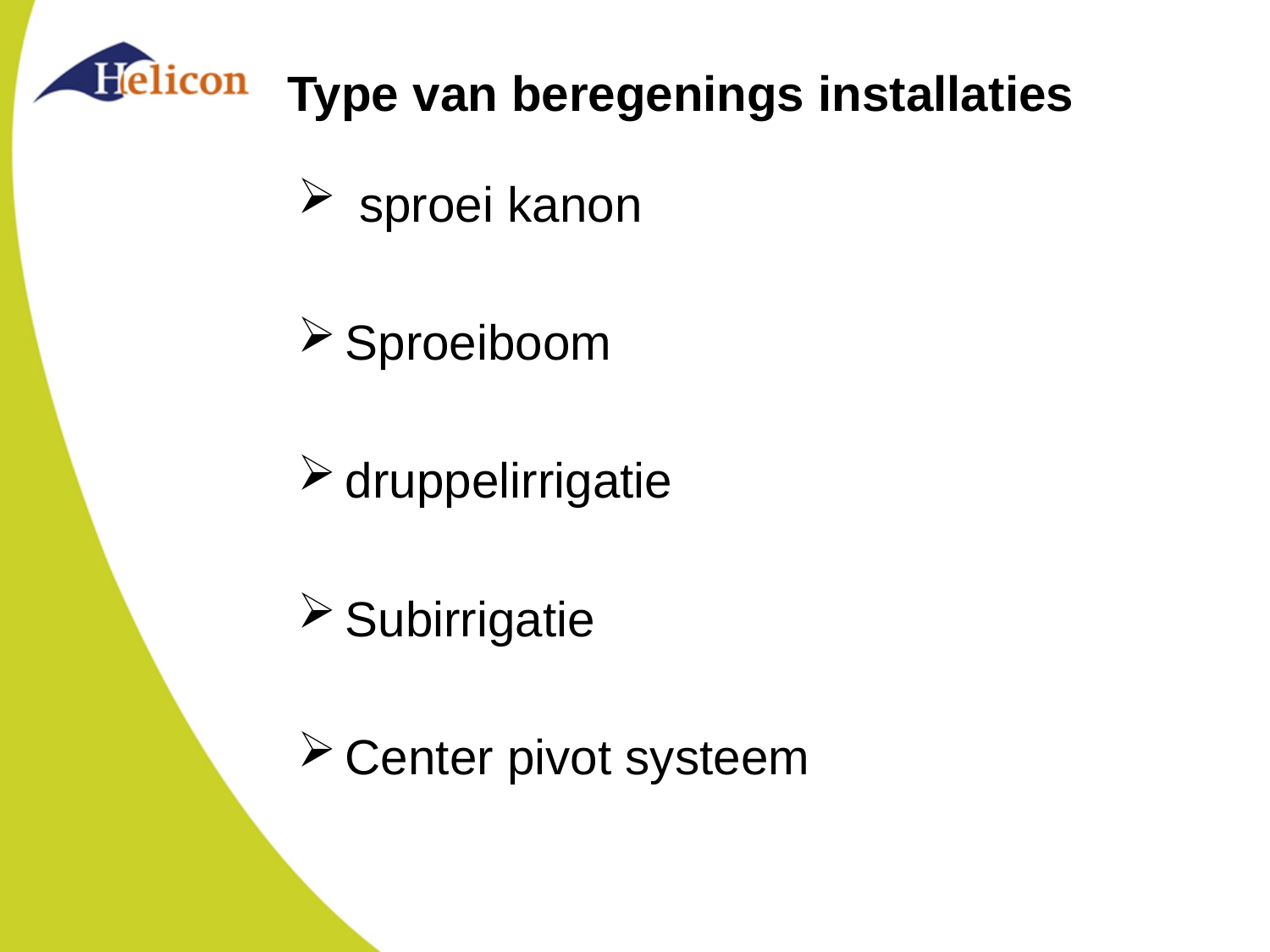

# Type van beregenings installaties
 sproei kanon

Sproeiboom

druppelirrigatie

Subirrigatie

Center pivot systeem